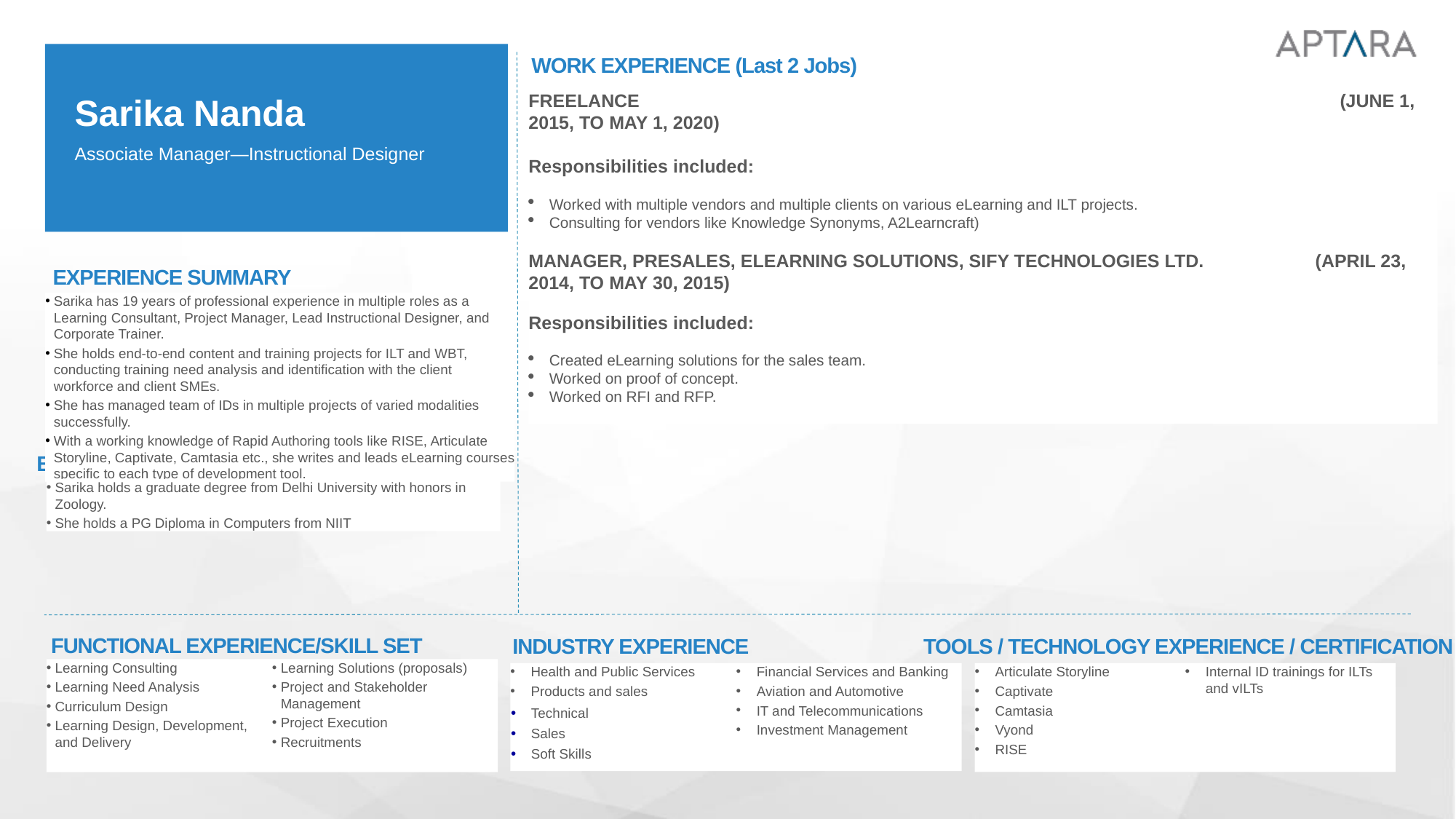

WORK EXPERIENCE (Last 2 Jobs)
Sarika Nanda
Associate Manager—Instructional Designer

FREELANCE                                                                                                                                          (JUNE 1, 2015, TO MAY 1, 2020)

Responsibilities included:

Worked with multiple vendors and multiple clients on various eLearning and ILT projects.
Consulting for vendors like Knowledge Synonyms, A2Learncraft)

MANAGER, PRESALES, ELEARNING SOLUTIONS, SIFY TECHNOLOGIES LTD.                      (APRIL 23, 2014, TO MAY 30, 2015)

Responsibilities included:

Created eLearning solutions for the sales team.
Worked on proof of concept.
Worked on RFI and RFP.

EXPERIENCE SUMMARY
Sarika has 19 years of professional experience in multiple roles as a Learning Consultant, Project Manager, Lead Instructional Designer, and Corporate Trainer.
She holds end-to-end content and training projects for ILT and WBT, conducting training need analysis and identification with the client workforce and client SMEs.
She has managed team of IDs in multiple projects of varied modalities successfully.
With a working knowledge of Rapid Authoring tools like RISE, Articulate Storyline, Captivate, Camtasia etc., she writes and leads eLearning courses specific to each type of development tool.
EDUCATION
Sarika holds a graduate degree from Delhi University with honors in Zoology.
She holds a PG Diploma in Computers from NIIT
FUNCTIONAL EXPERIENCE/SKILL SET
INDUSTRY EXPERIENCE
TOOLS / TECHNOLOGY EXPERIENCE / CERTIFICATION
Learning Consulting
Learning Need Analysis
Curriculum Design
Learning Design, Development, and Delivery

Learning Solutions (proposals)
Project and Stakeholder Management
Project Execution
Recruitments
Health and Public Services
Products and sales
Technical
Sales
Soft Skills
Financial Services and Banking
Aviation and Automotive
IT and Telecommunications
Investment Management
Articulate Storyline
Captivate
Camtasia
Vyond
RISE
Internal ID trainings for ILTs and vILTs